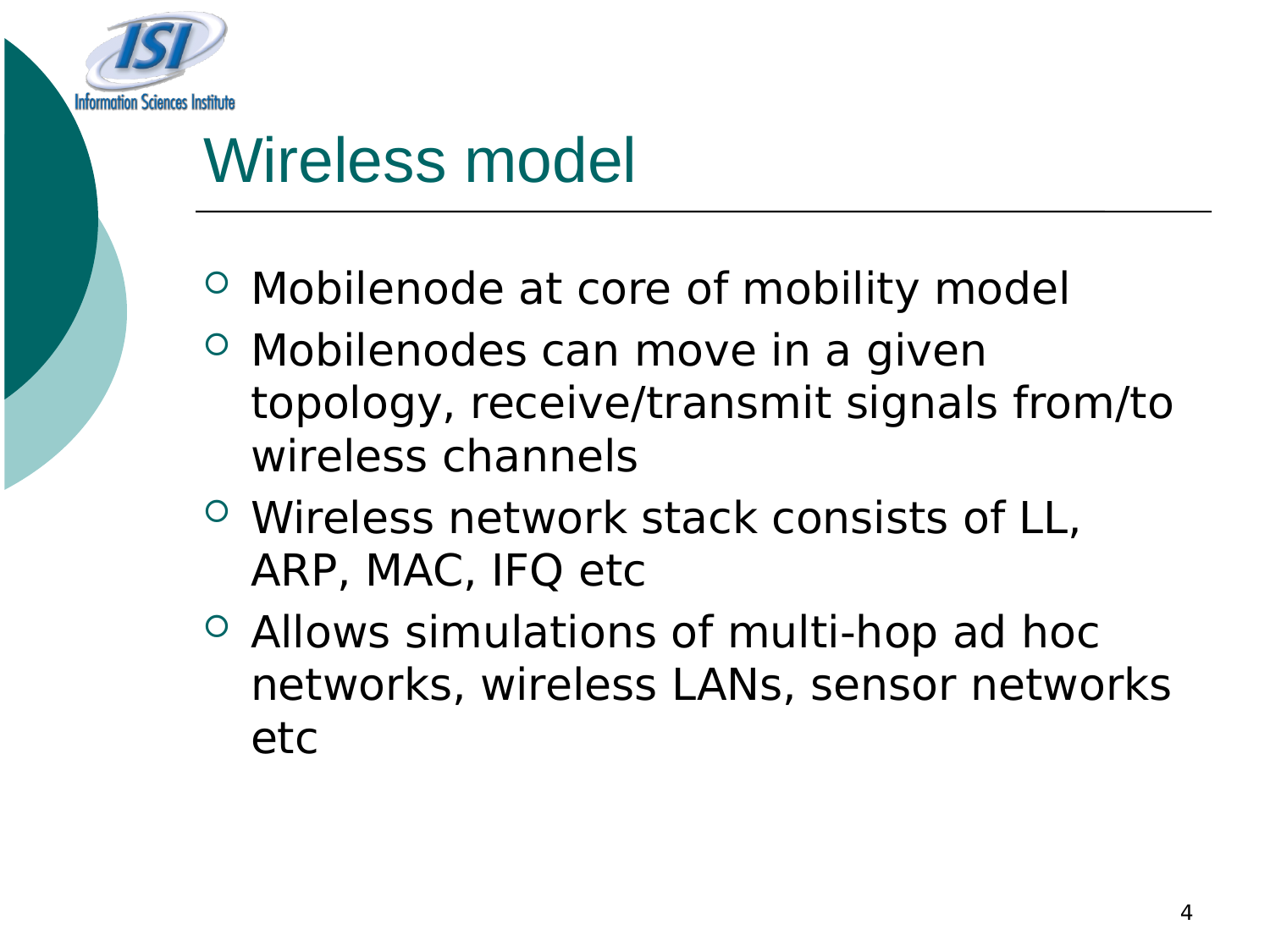

# Wireless model
Mobilenode at core of mobility model
Mobilenodes can move in a given topology, receive/transmit signals from/to wireless channels
Wireless network stack consists of LL, ARP, MAC, IFQ etc
Allows simulations of multi-hop ad hoc networks, wireless LANs, sensor networks etc
4